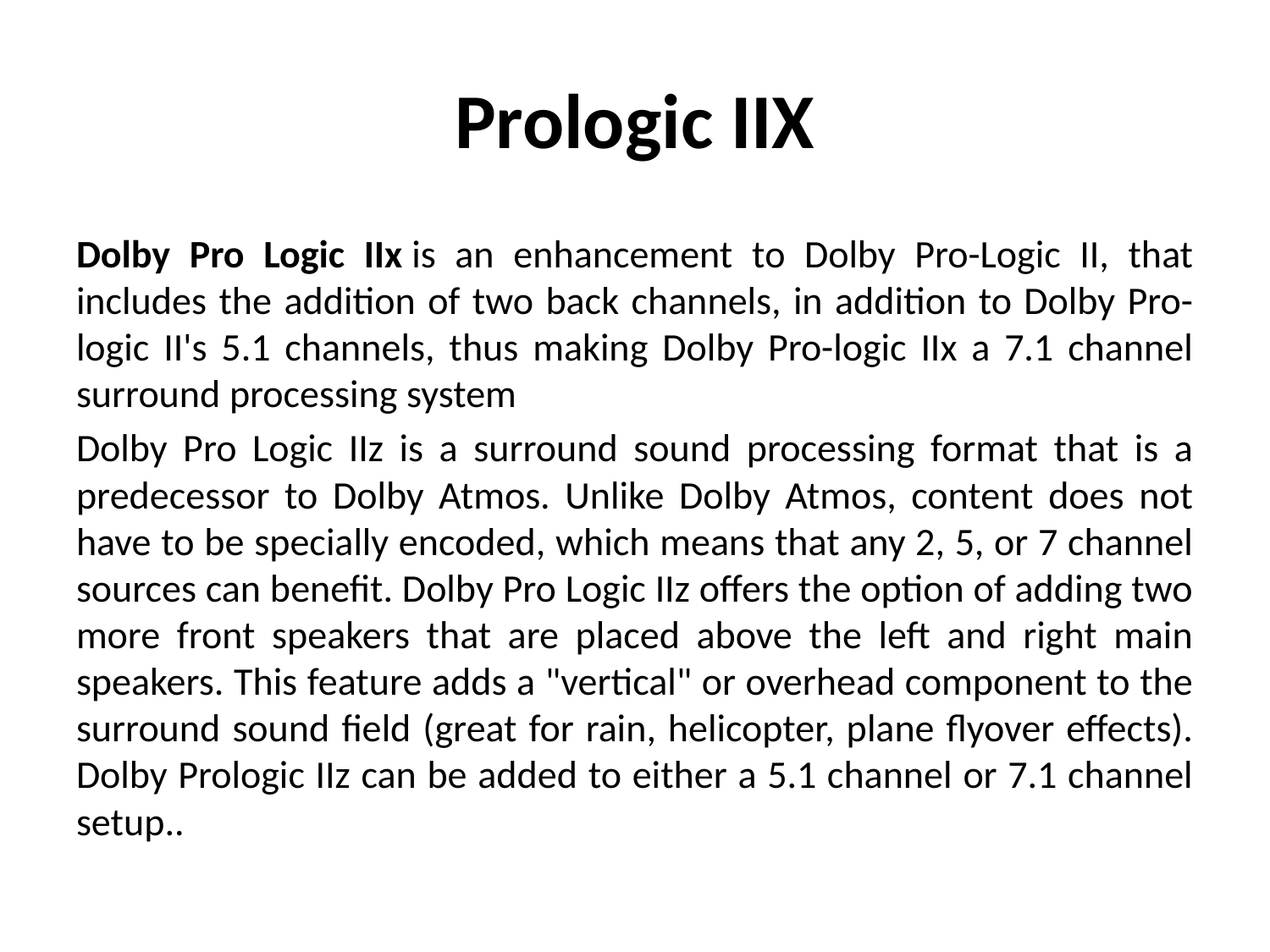

# Prologic IIX
Dolby Pro Logic IIx is an enhancement to Dolby Pro-Logic II, that includes the addition of two back channels, in addition to Dolby Pro-logic II's 5.1 channels, thus making Dolby Pro-logic IIx a 7.1 channel surround processing system
Dolby Pro Logic IIz is a surround sound processing format that is a predecessor to Dolby Atmos. Unlike Dolby Atmos, content does not have to be specially encoded, which means that any 2, 5, or 7 channel sources can benefit. Dolby Pro Logic IIz offers the option of adding two more front speakers that are placed above the left and right main speakers. This feature adds a "vertical" or overhead component to the surround sound field (great for rain, helicopter, plane flyover effects). Dolby Prologic IIz can be added to either a 5.1 channel or 7.1 channel setup..